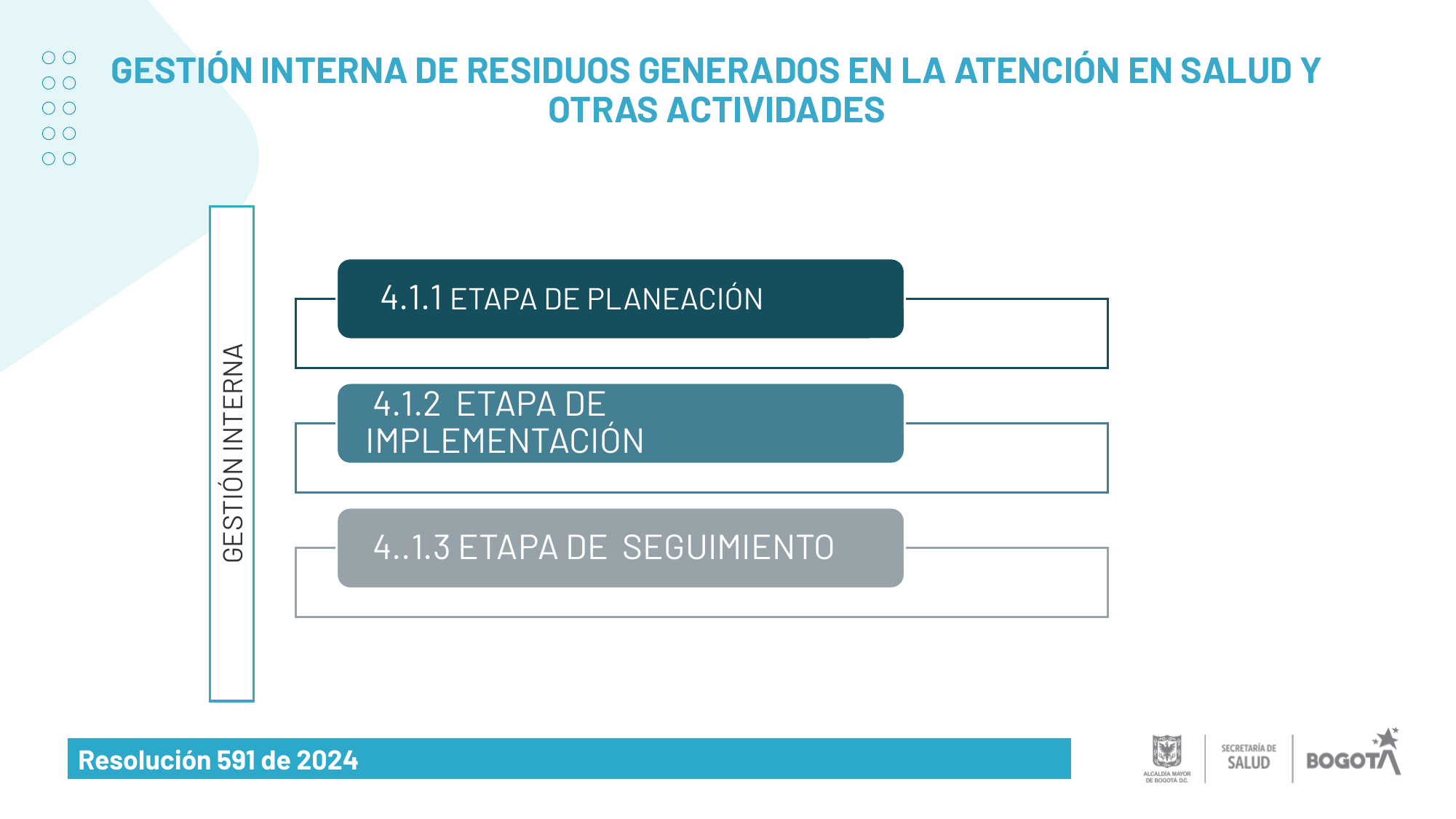

# GESTIÓN INTERNA DE RESIDUOS GENERADOS EN LA ATENCIÓN EN SALUD Y OTRAS ACTIVIDADES
  4.1.1 ETAPA DE PLANEACIÓN
 4.1.2  ETAPA DE IMPLEMENTACIÓN
 4..1.3 ETAPA DE  SEGUIMIENTO

GESTIÓN INTERNA
| Resolución 591 de 2024 |
| --- |